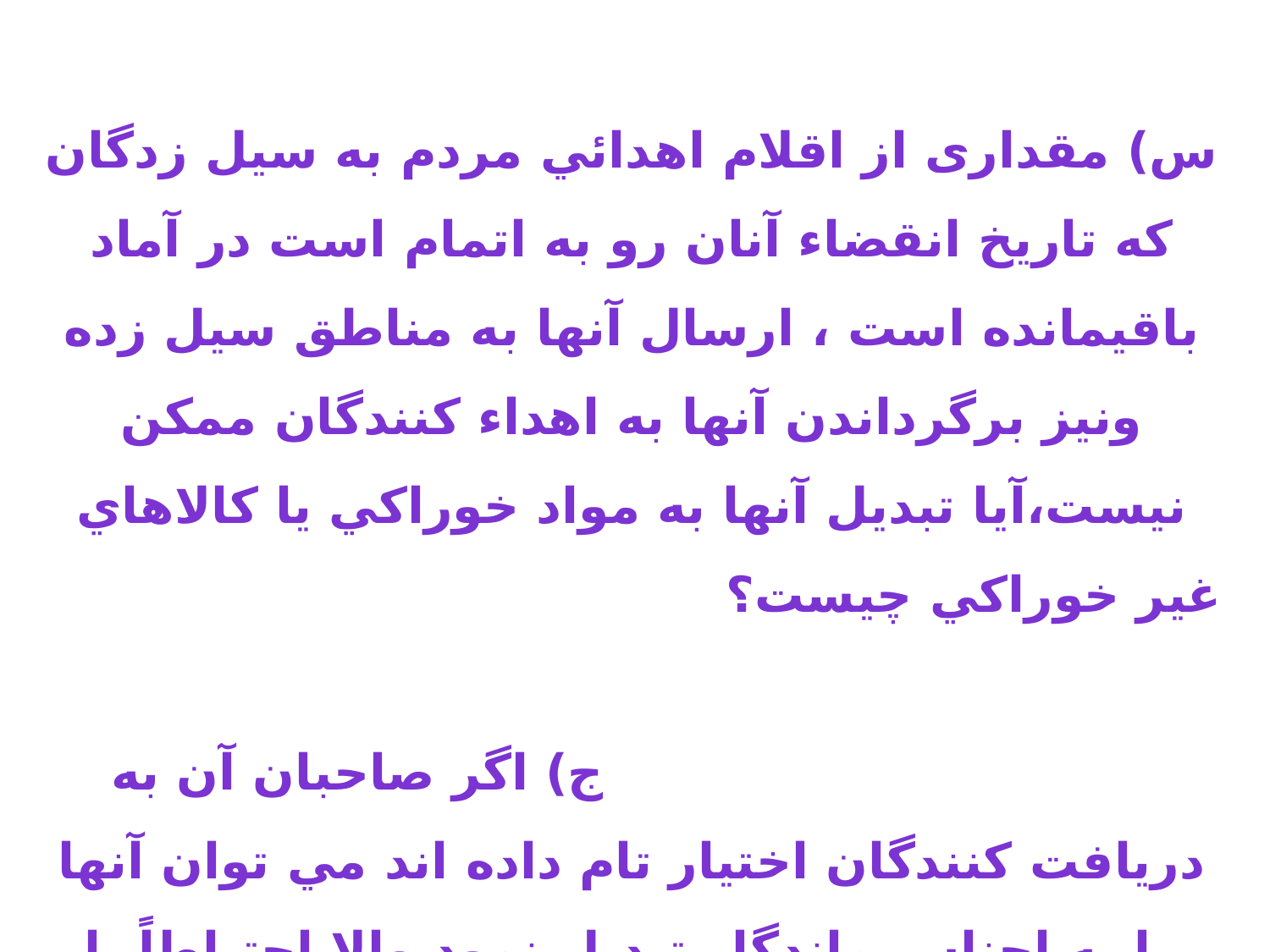

س) مقداری از اقلام اهدائي مردم به سيل زدگان كه تاريخ انقضاء آنان رو به اتمام است در آماد باقيمانده است ، ارسال آنها به مناطق سيل زده ونیز برگرداندن آنها به اهداء كنندگان ممکن نیست،آیا تبدیل آنها به مواد خوراكي یا كالاهاي غير خوراكي چیست؟                                                                                                                                               ج) اگر صاحبان آن به دريافت كنندگان اختيار تام داده اند مي توان آنها را به اجناس ماندگار تبديل نمود والا احتياطاً با اجازه از حاكم شرع يا نماينده ايشان كه در اين امور اختيار دار هستند، تصميم مقتضي اتخاذ شود.